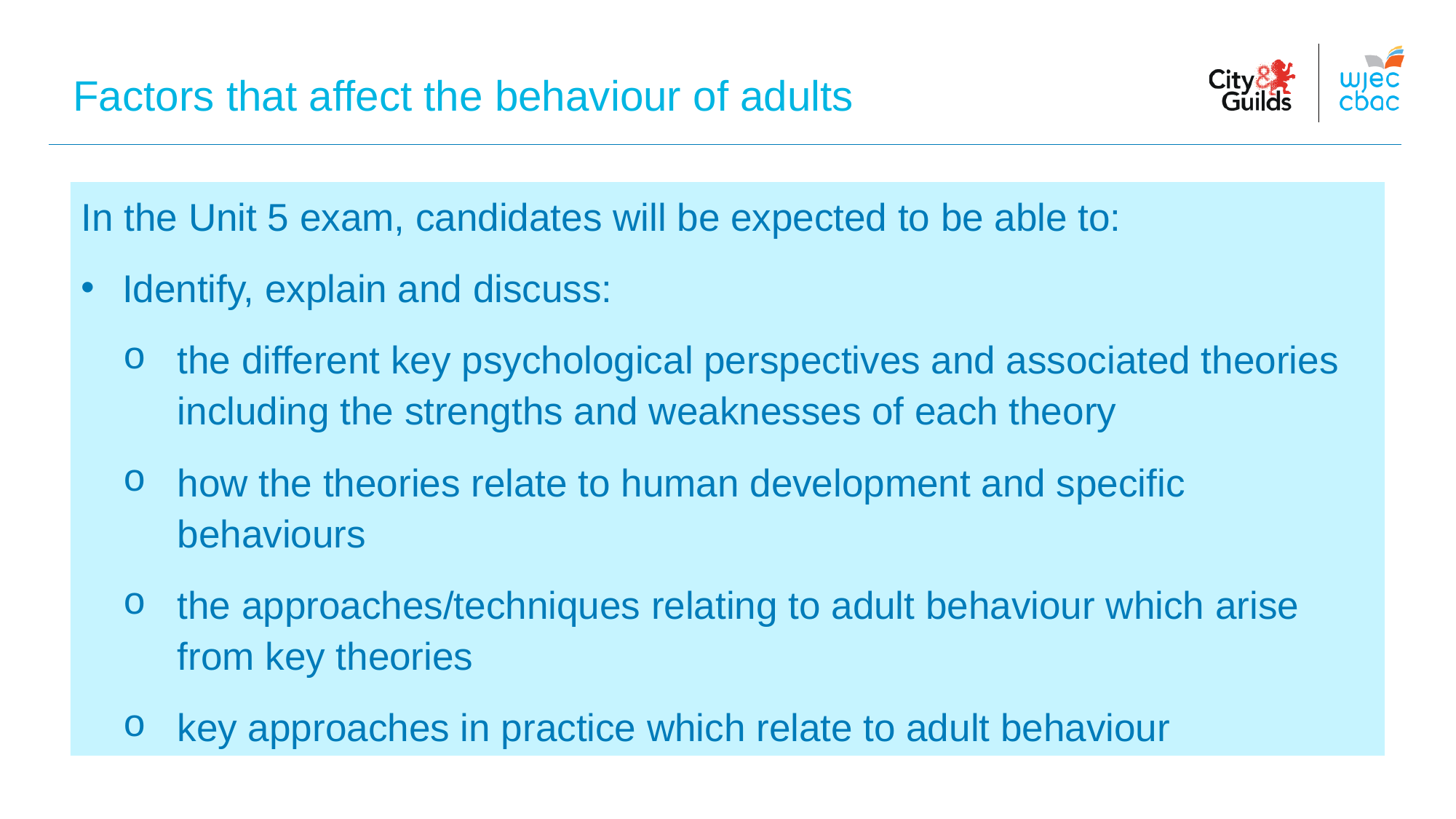

Factors that affect the behaviour of adults
In the Unit 5 exam, candidates will be expected to be able to:
Identify, explain and discuss:
the different key psychological perspectives and associated theories including the strengths and weaknesses of each theory
how the theories relate to human development and specific behaviours
the approaches/techniques relating to adult behaviour which arise from key theories
key approaches in practice which relate to adult behaviour